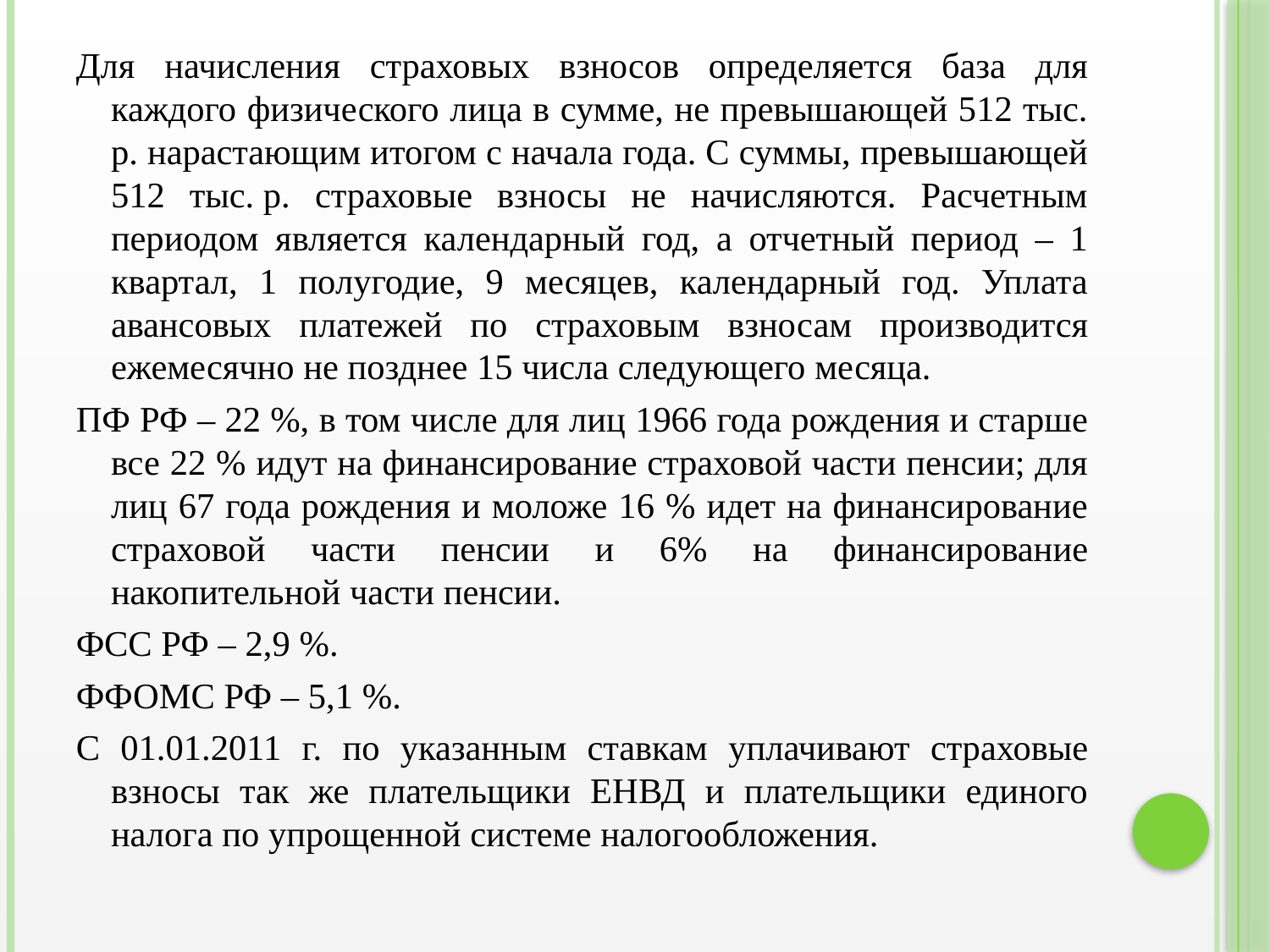

Для начисления страховых взносов определяется база для каждого физического лица в сумме, не превышающей 512 тыс. р. нарастающим итогом с начала года. С суммы, превышающей 512 тыс. р. страховые взносы не начисляются. Расчетным периодом является календарный год, а отчетный период – 1 квартал, 1 полугодие, 9 месяцев, календарный год. Уплата авансовых платежей по страховым взносам производится ежемесячно не позднее 15 числа следующего месяца.
ПФ РФ – 22 %, в том числе для лиц 1966 года рождения и старше все 22 % идут на финансирование страховой части пенсии; для лиц 67 года рождения и моложе 16 % идет на финансирование страховой части пенсии и 6% на финансирование накопительной части пенсии.
ФСС РФ – 2,9 %.
ФФОМС РФ – 5,1 %.
С 01.01.2011 г. по указанным ставкам уплачивают страховые взносы так же плательщики ЕНВД и плательщики единого налога по упрощенной системе налогообложения.